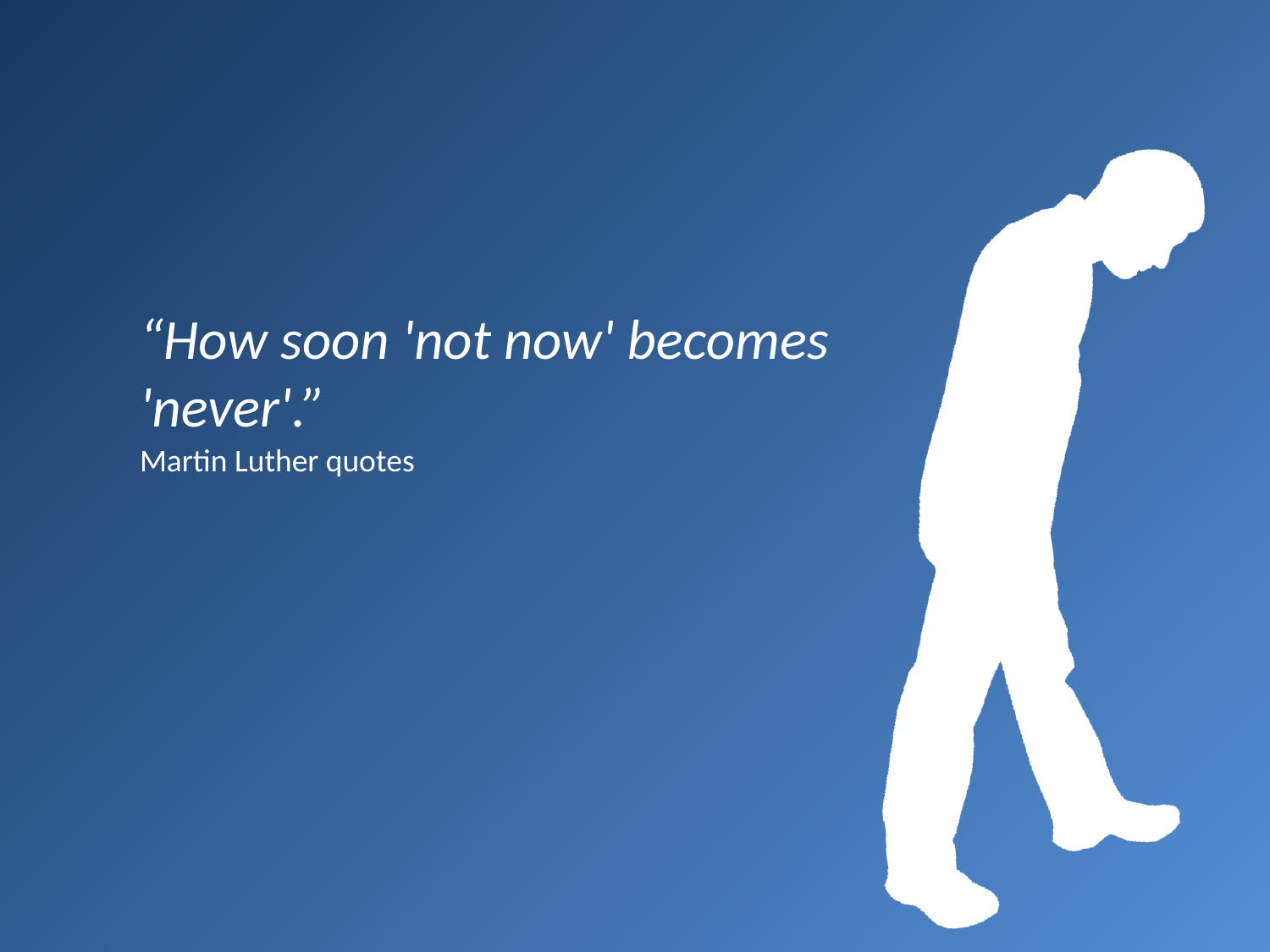

“How soon 'not now' becomes 'never'.”
Martin Luther quotes